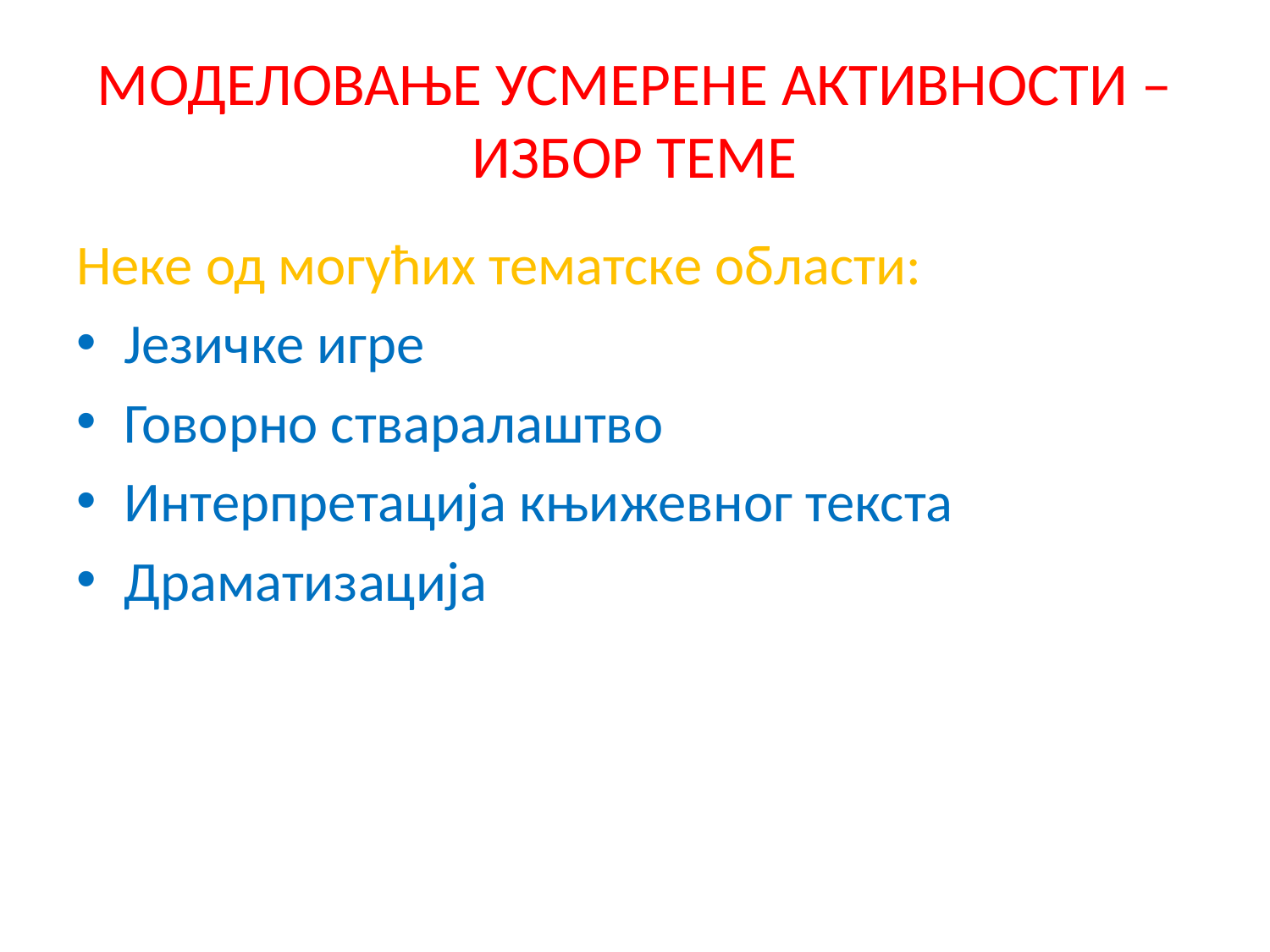

# МОДЕЛОВАЊЕ УСМЕРЕНЕ АКТИВНОСТИ – ИЗБОР ТЕМЕ
Неке од могућих тематске области:
Језичке игре
Говорно стваралаштво
Интерпретација књижевног текста
Драматизација